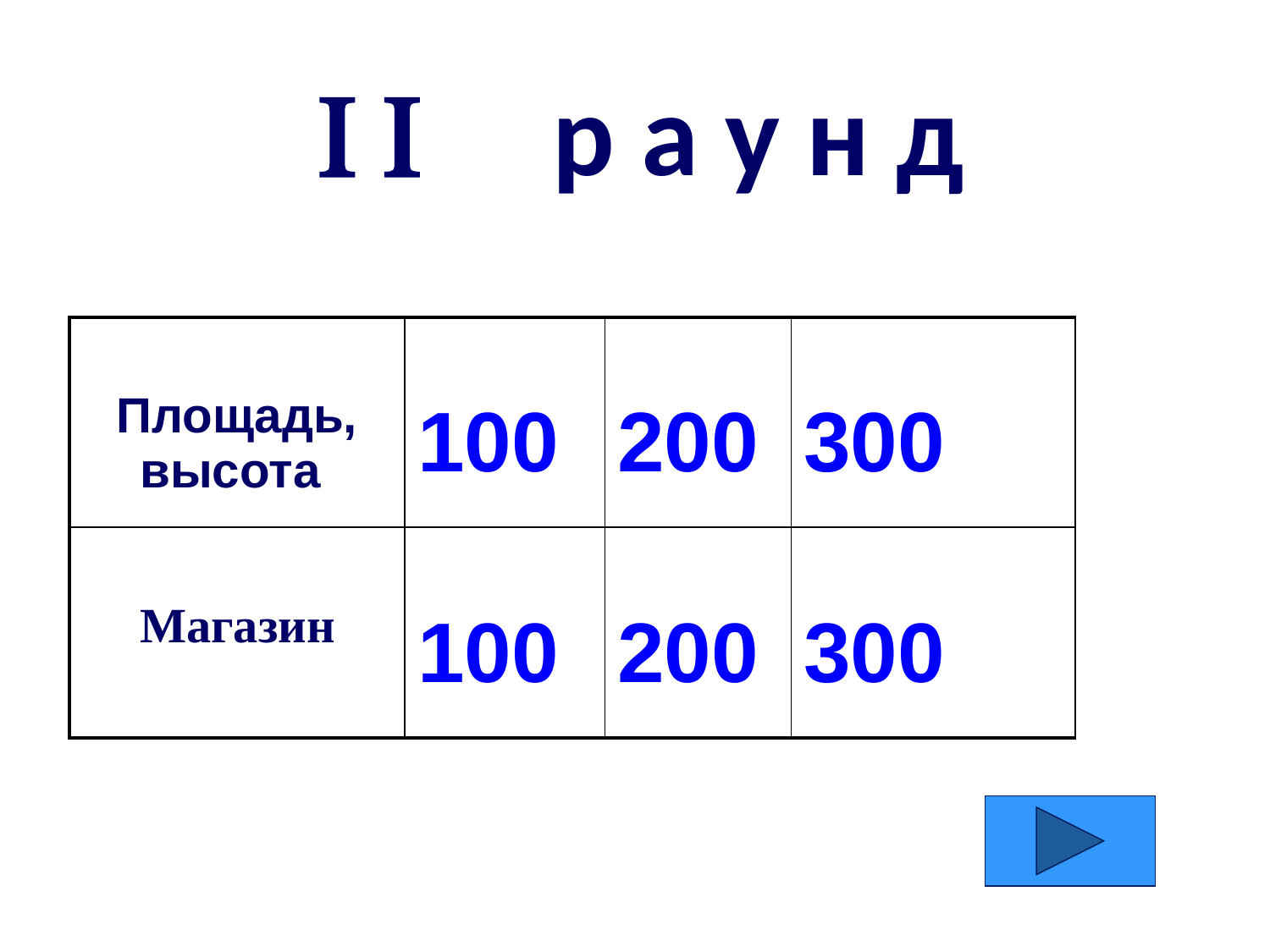

# Ι Ι     р а у н д

| Площадь, высота | 100 | 200 | 300 |
| --- | --- | --- | --- |
| Магазин | 100 | 200 | 300 |